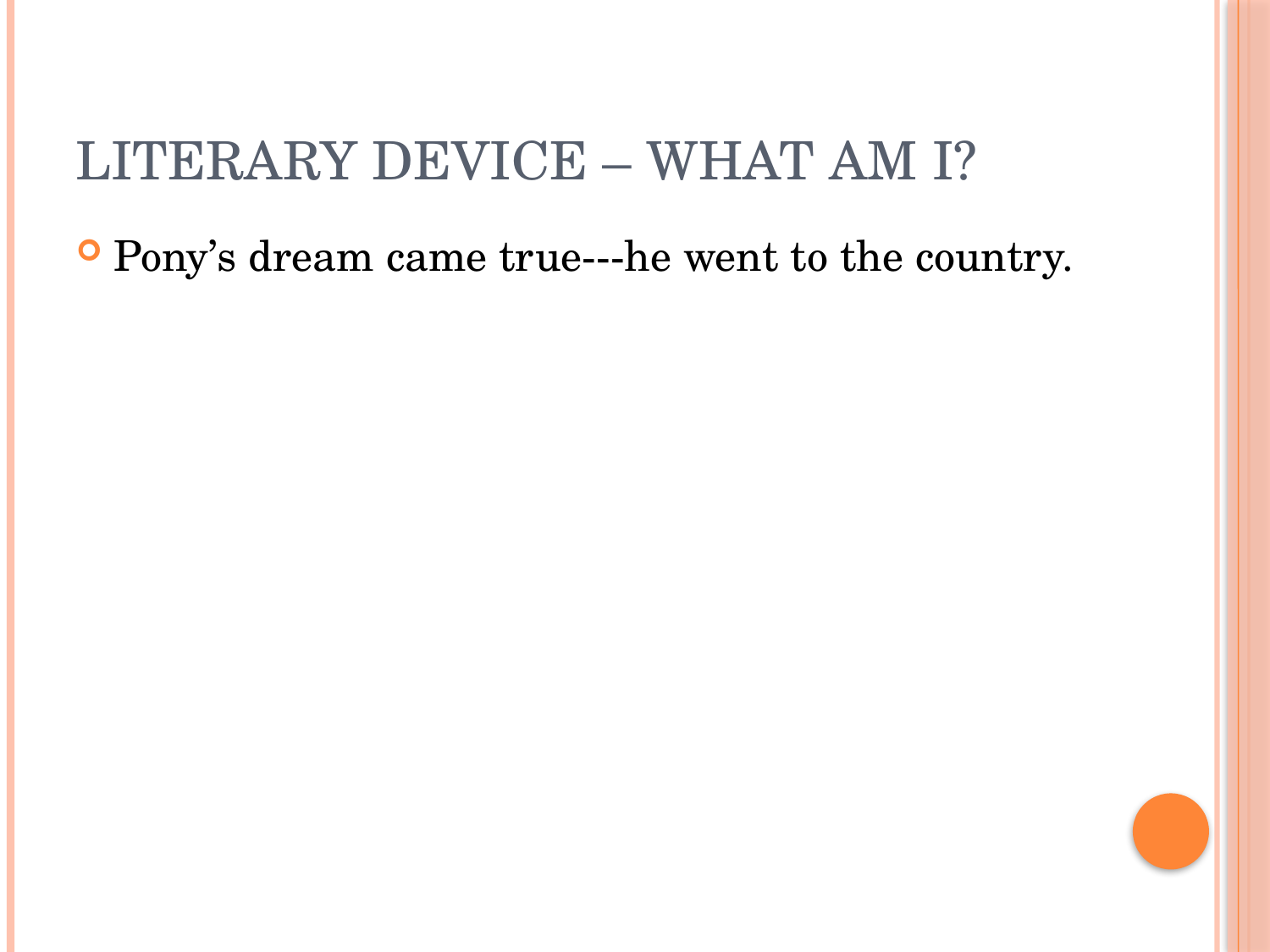

# Literary Device – What Am I?
Pony’s dream came true---he went to the country.